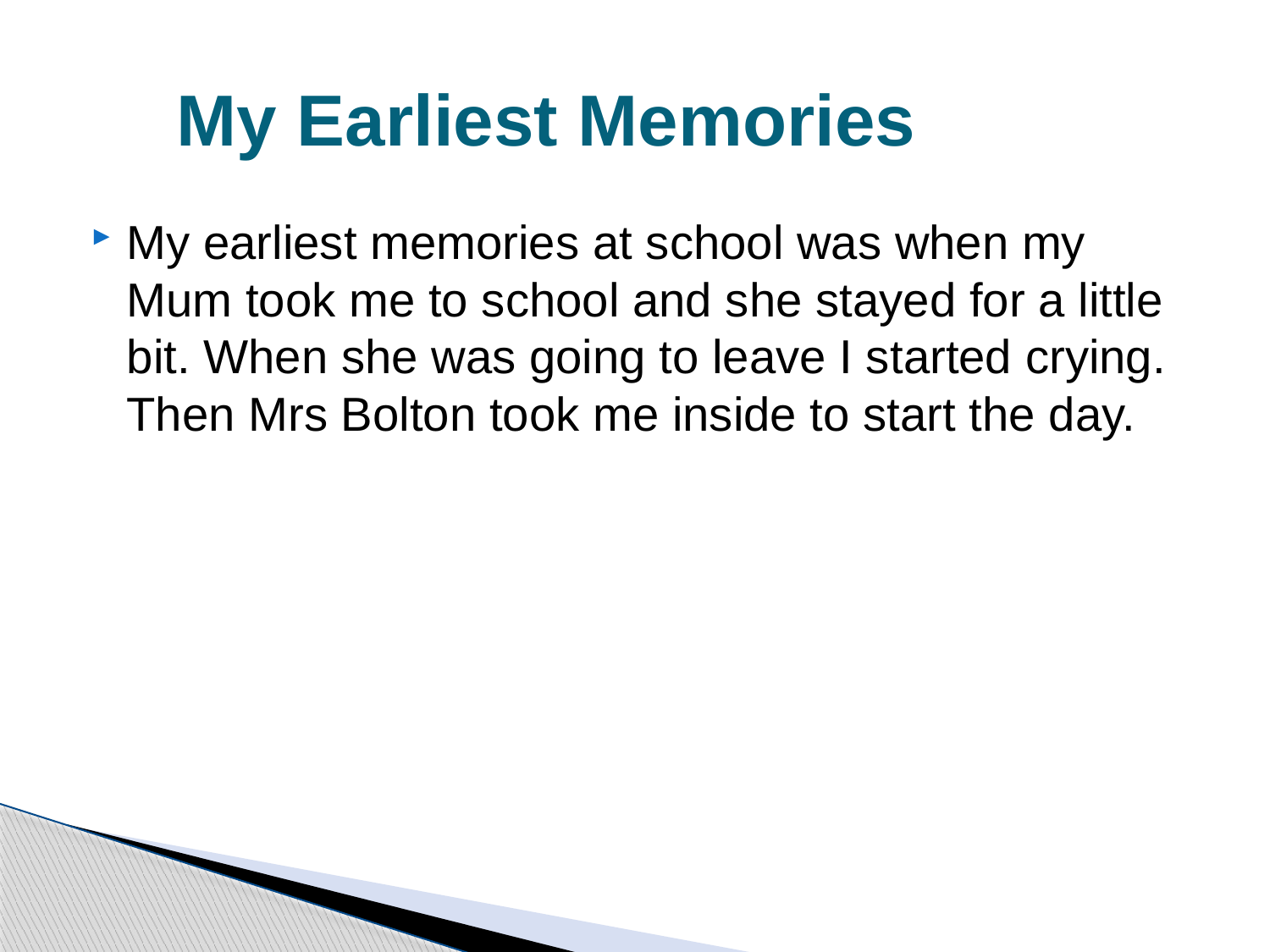

# My Earliest Memories
My earliest memories at school was when my Mum took me to school and she stayed for a little bit. When she was going to leave I started crying. Then Mrs Bolton took me inside to start the day.